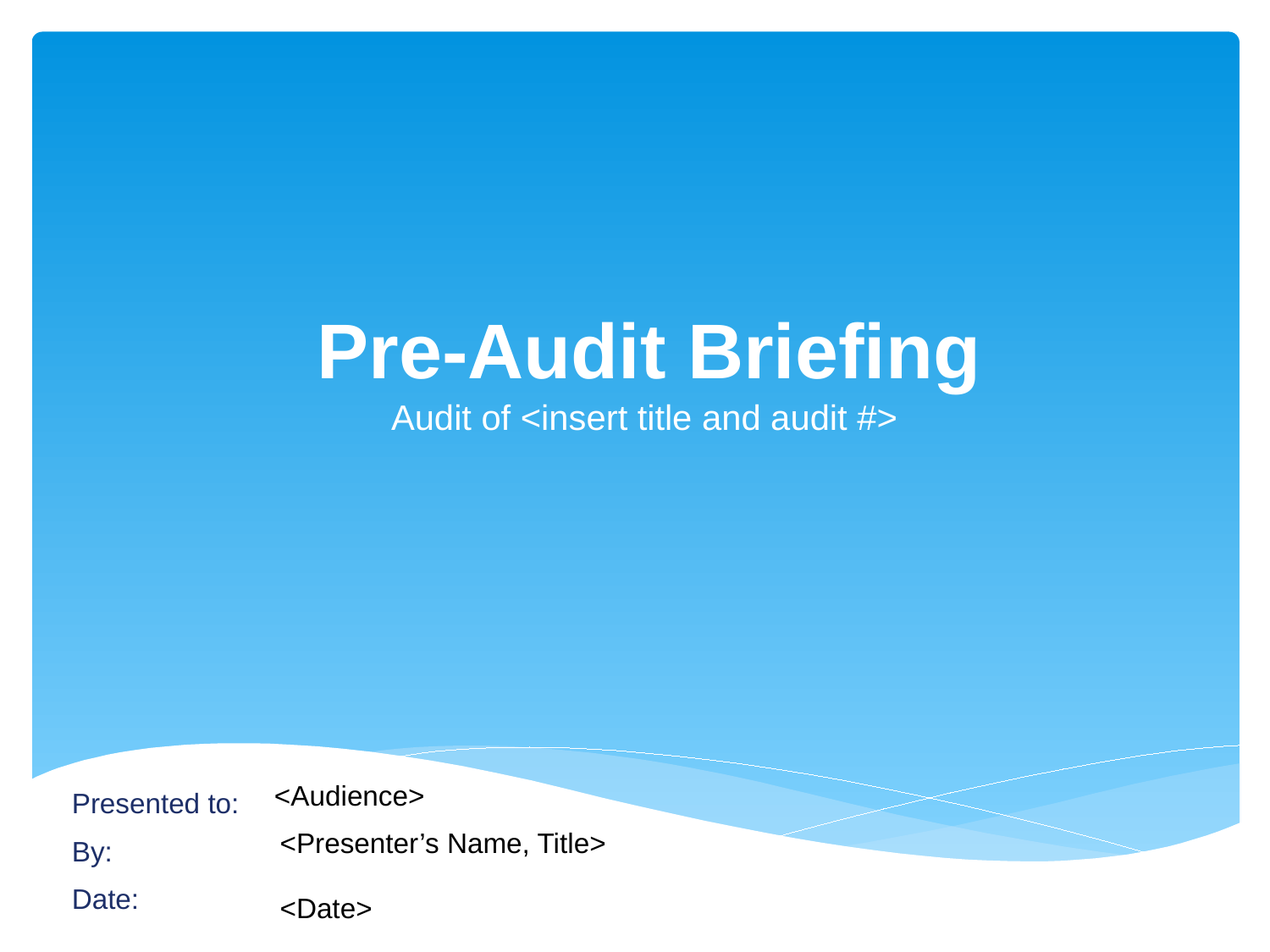

# Pre-Audit Briefing
Audit of <insert title and audit #>
<Audience>
<Presenter’s Name, Title>
<Date>